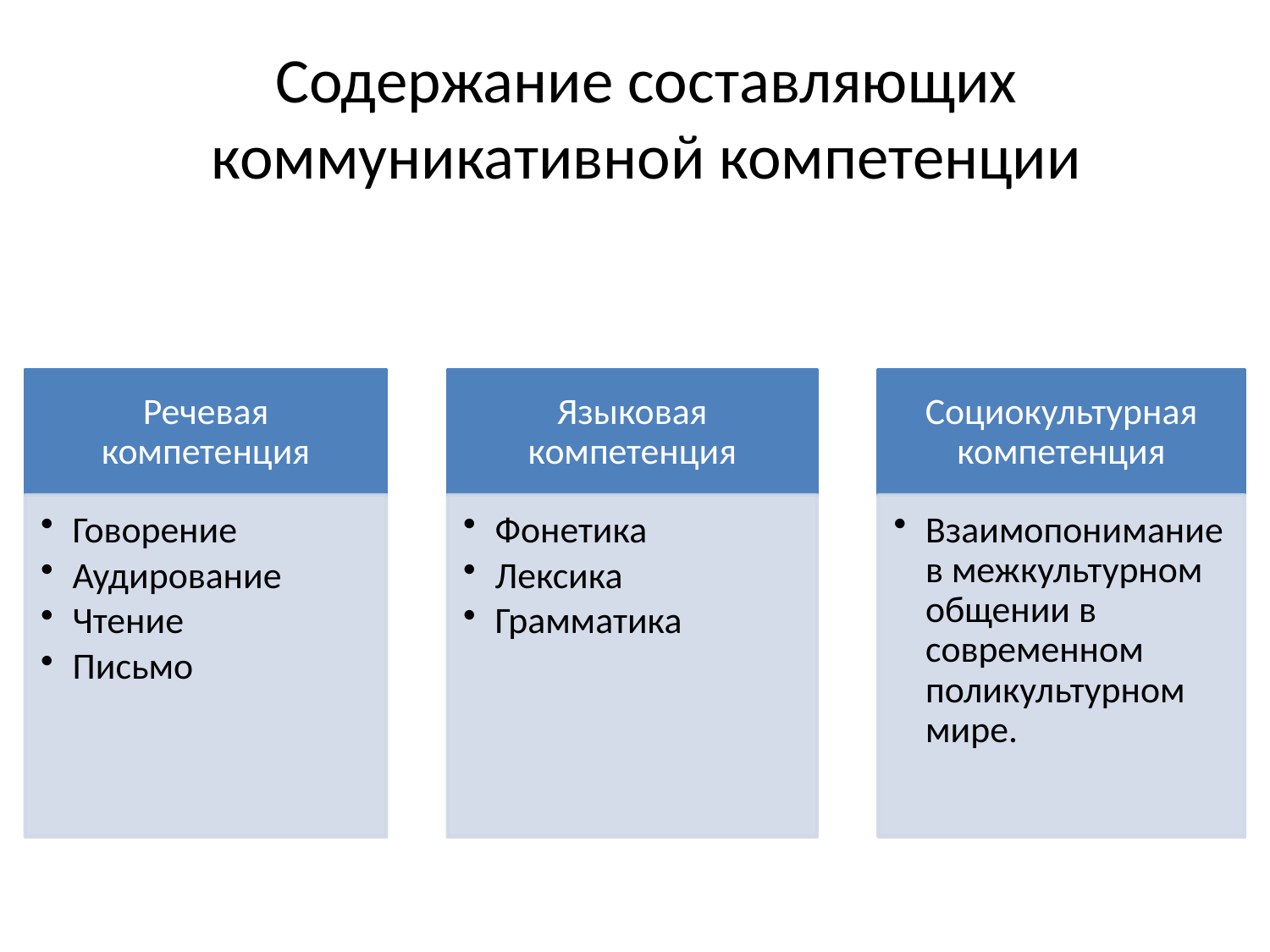

# Содержание составляющих коммуникативной компетенции
Речевая компетенция
Говорение
Аудирование
Чтение
Письмо
Языковая компетенция
Фонетика
Лексика
Грамматика
Социокультурная компетенция
Взаимопонимание в межкультурном общении в современном поликультурном мире.